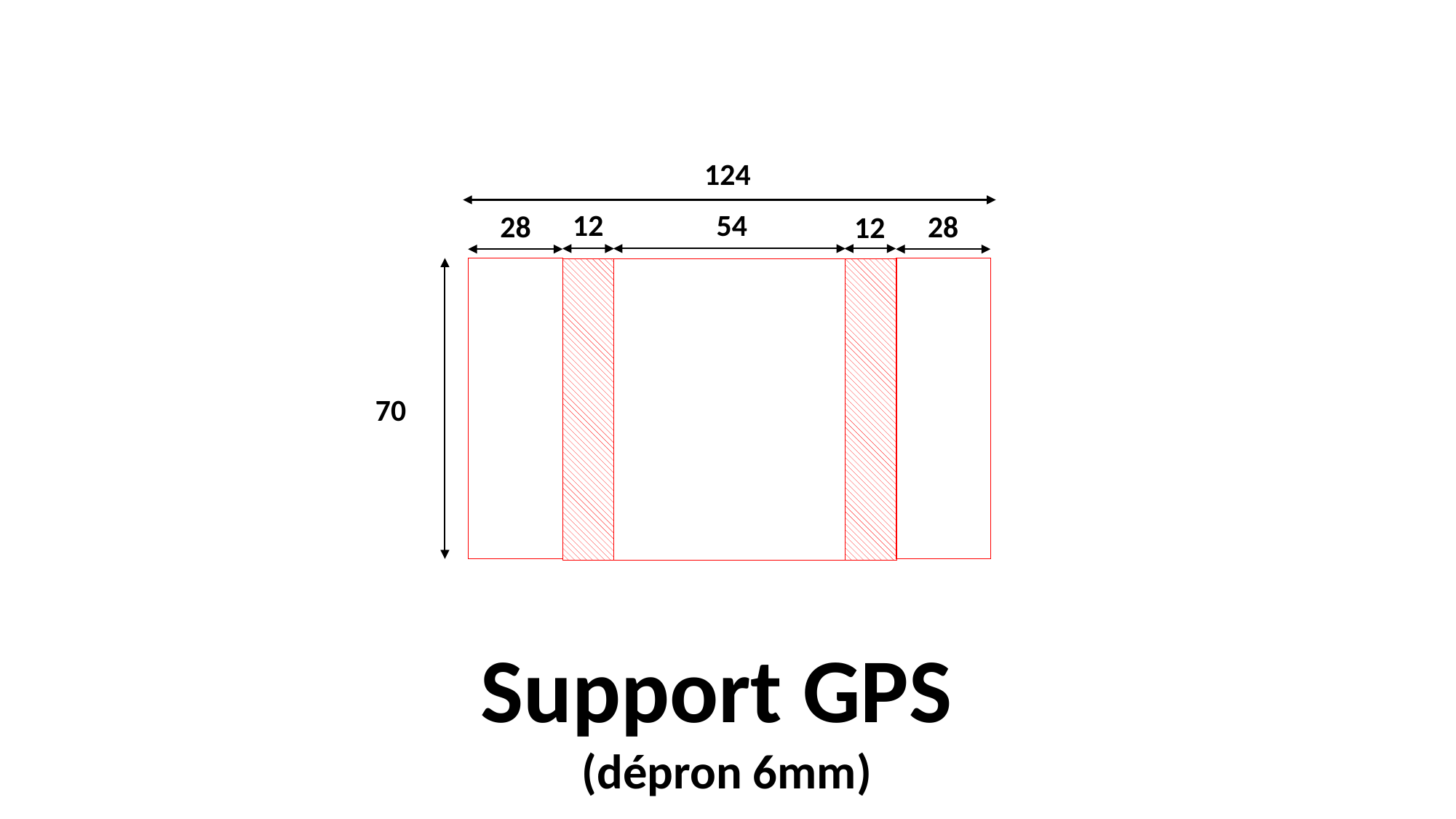

124
54
12
28
28
12

v

70
Support GPS
(dépron 6mm)